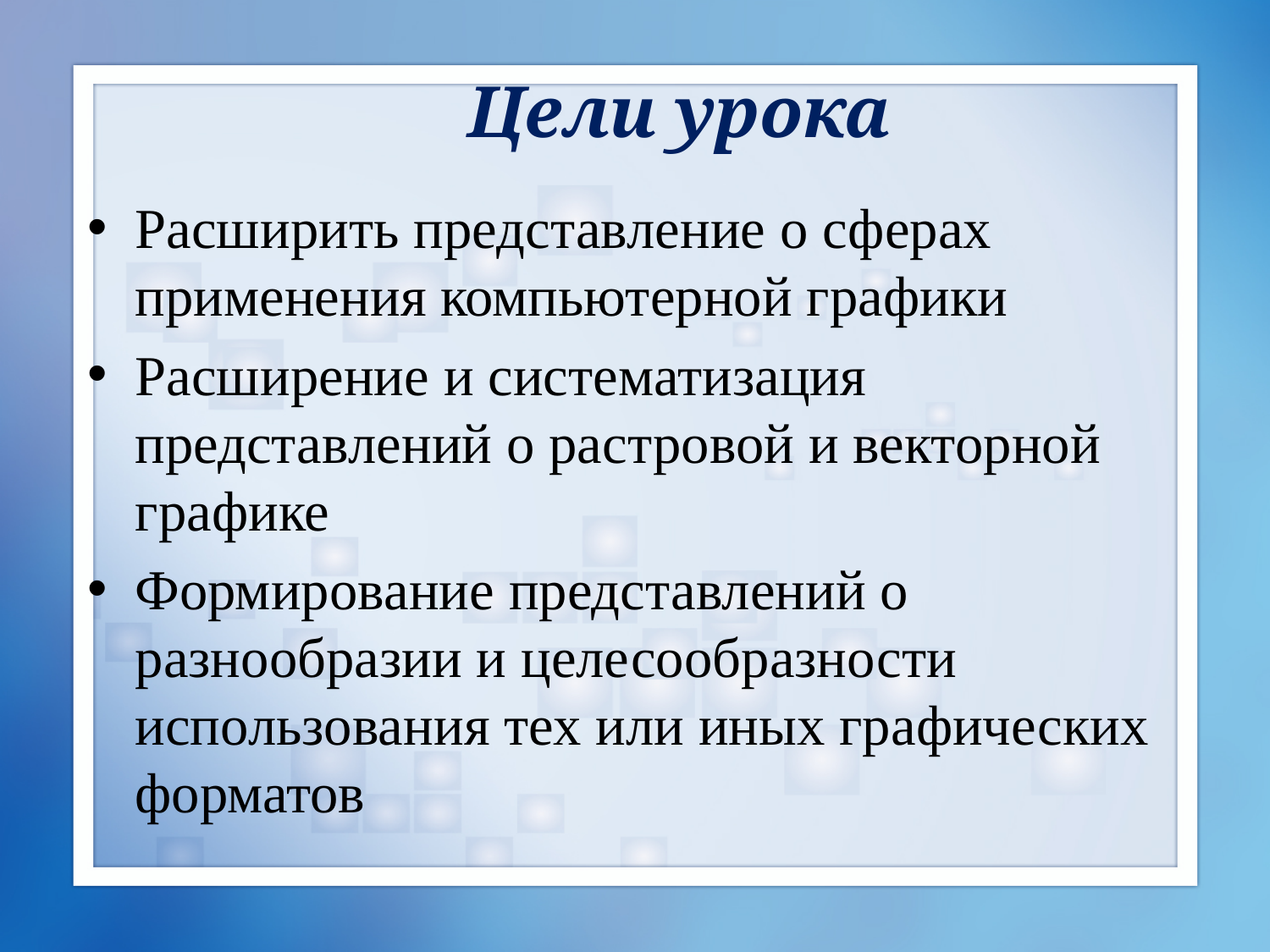

# Цели урока
Расширить представление о сферах применения компьютерной графики
Расширение и систематизация представлений о растровой и векторной графике
Формирование представлений о разнообразии и целесообразности использования тех или иных графических форматов